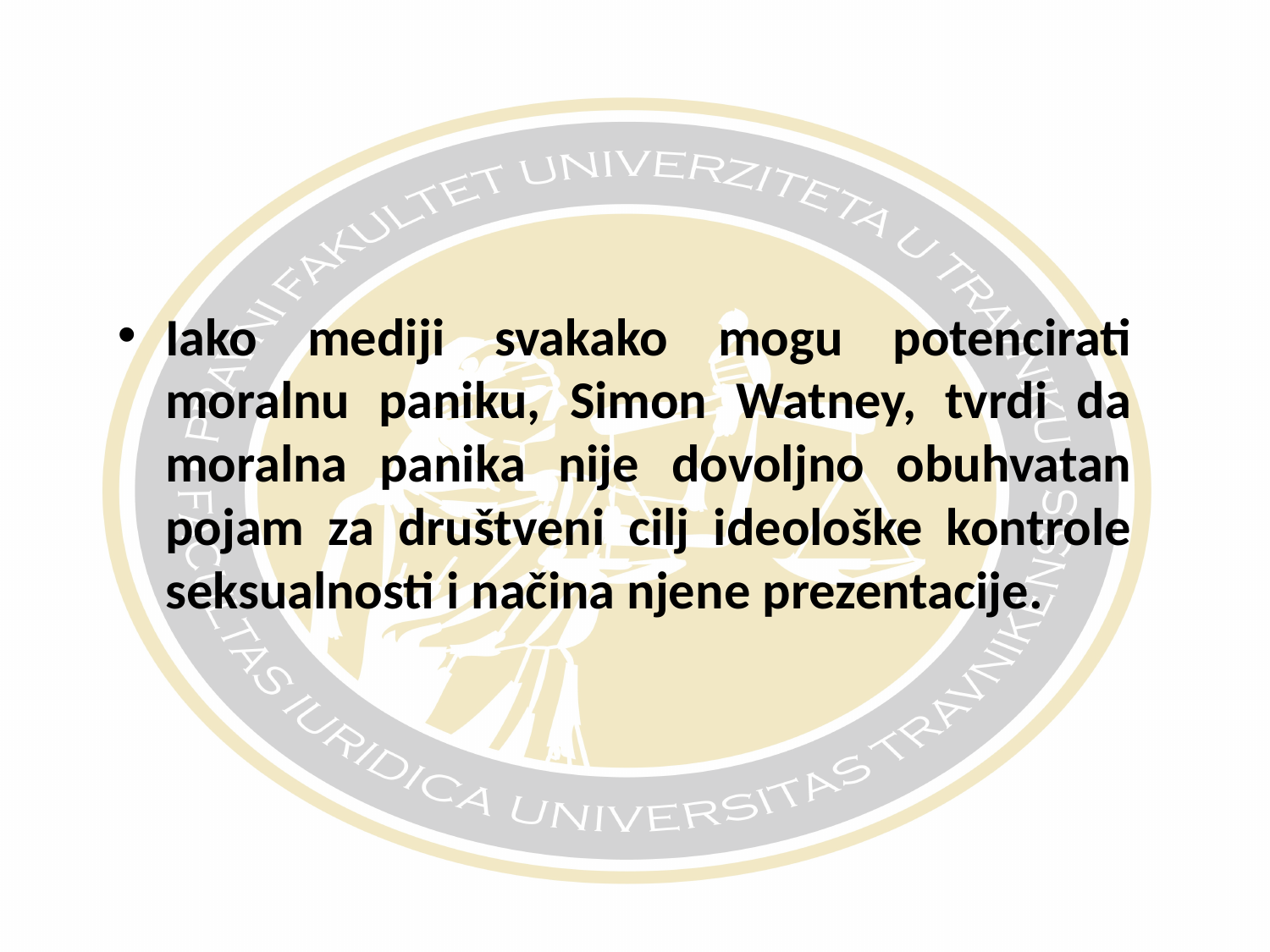

#

Iako mediji svakako mogu potencirati moralnu paniku, Simon Watney, tvrdi da moralna panika nije dovoljno obuhvatan pojam za društveni cilj ideološke kontrole seksualnosti i načina njene prezentacije.